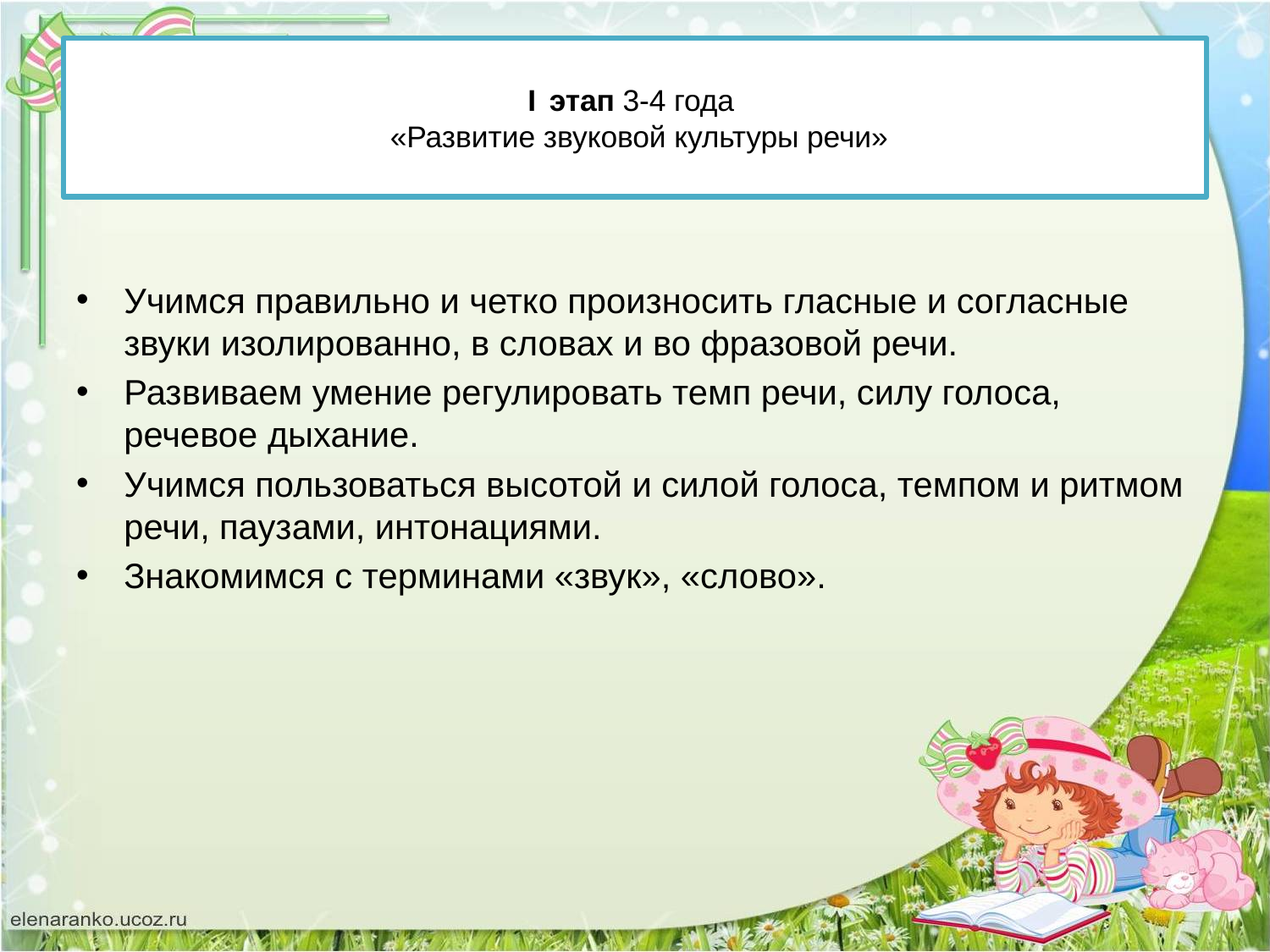

# I этап 3-4 года «Развитие звуковой культуры речи»

Учимся правильно и четко произносить гласные и согласные звуки изолированно, в словах и во фразовой речи.
Развиваем умение регулировать темп речи, силу голоса, речевое дыхание.
Учимся пользоваться высотой и силой голоса, темпом и ритмом речи, паузами, интонациями.
Знакомимся с терминами «звук», «слово».